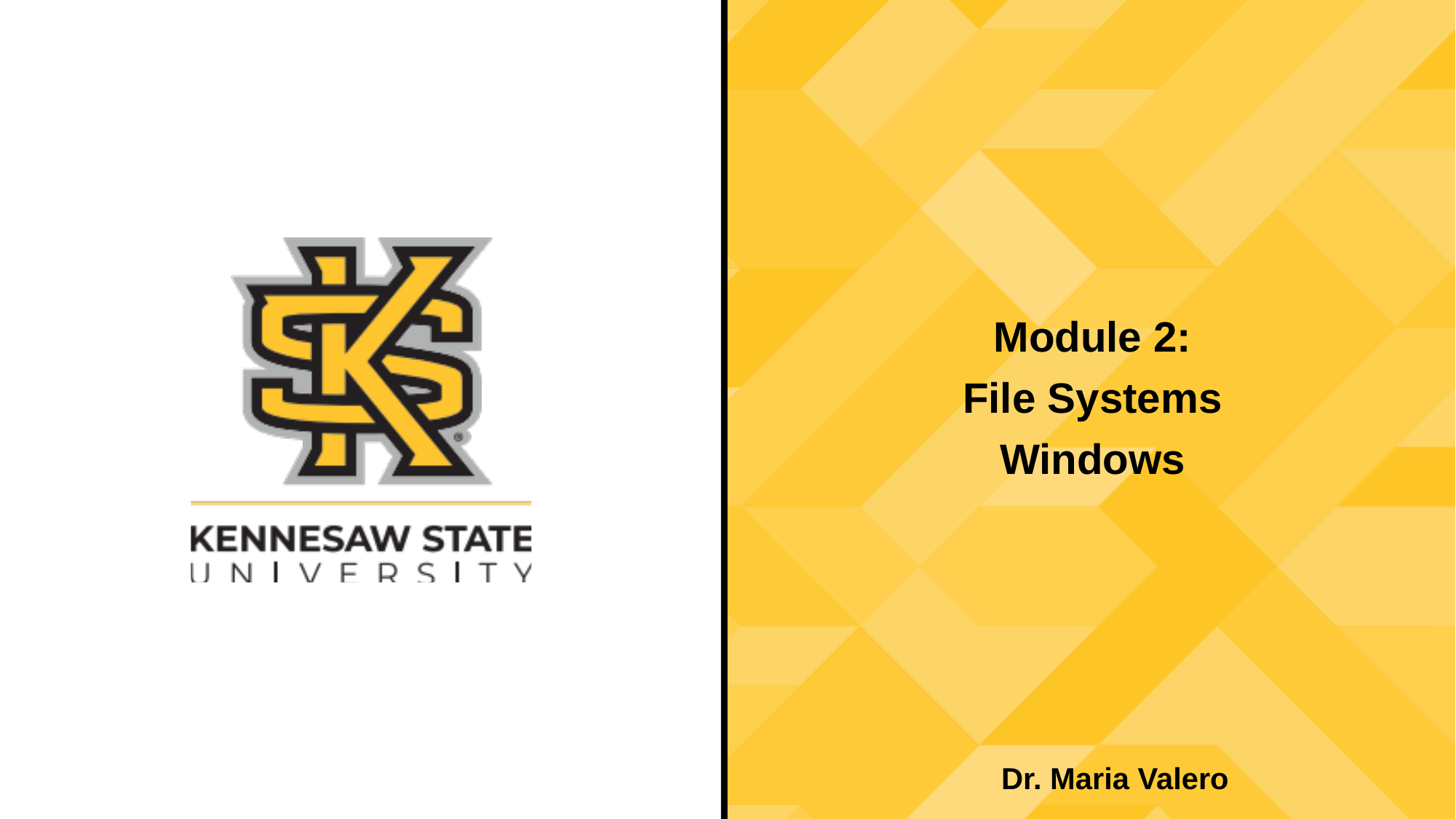

Module 2:
File Systems
Windows
Dr. Maria Valero